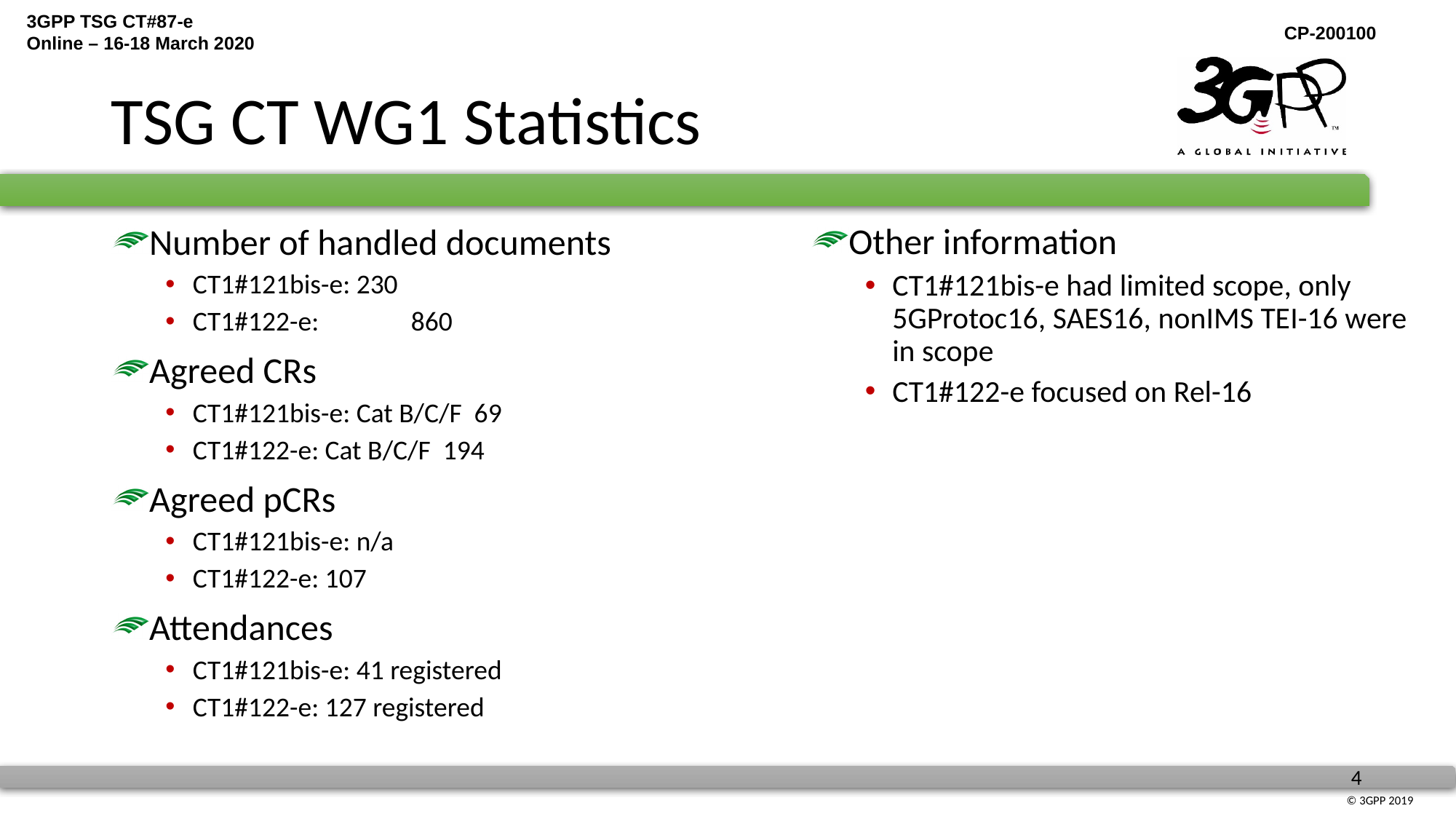

# TSG CT WG1 Statistics
Other information
CT1#121bis-e had limited scope, only 5GProtoc16, SAES16, nonIMS TEI-16 were in scope
CT1#122-e focused on Rel-16
Number of handled documents
CT1#121bis-e: 230
CT1#122-e: 	860
Agreed CRs
CT1#121bis-e: Cat B/C/F  69
CT1#122-e: Cat B/C/F  194
Agreed pCRs
CT1#121bis-e: n/a
CT1#122-e: 107
Attendances
CT1#121bis-e: 41 registered
CT1#122-e: 127 registered